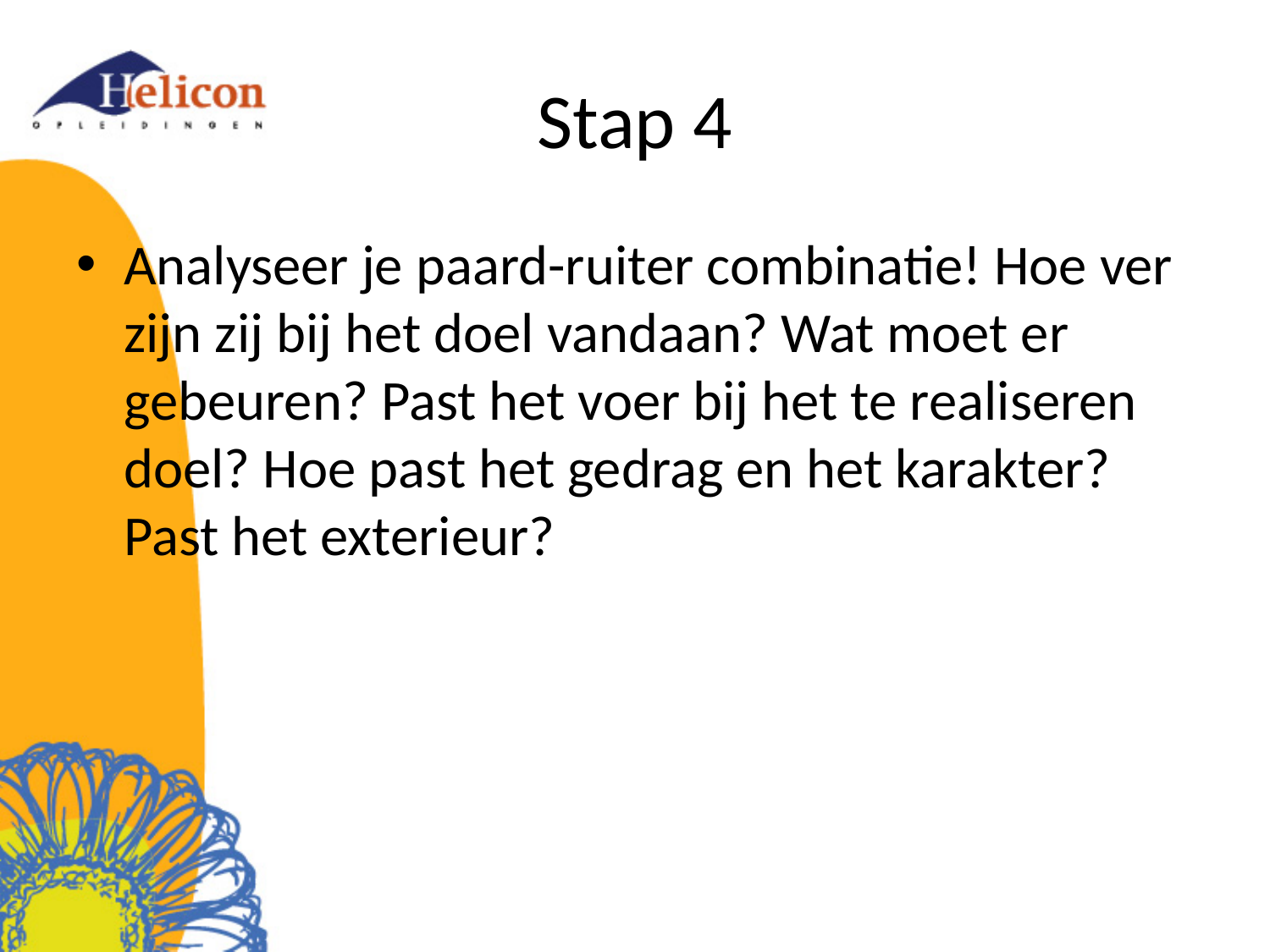

# Stap 4
Analyseer je paard-ruiter combinatie! Hoe ver zijn zij bij het doel vandaan? Wat moet er gebeuren? Past het voer bij het te realiseren doel? Hoe past het gedrag en het karakter? Past het exterieur?